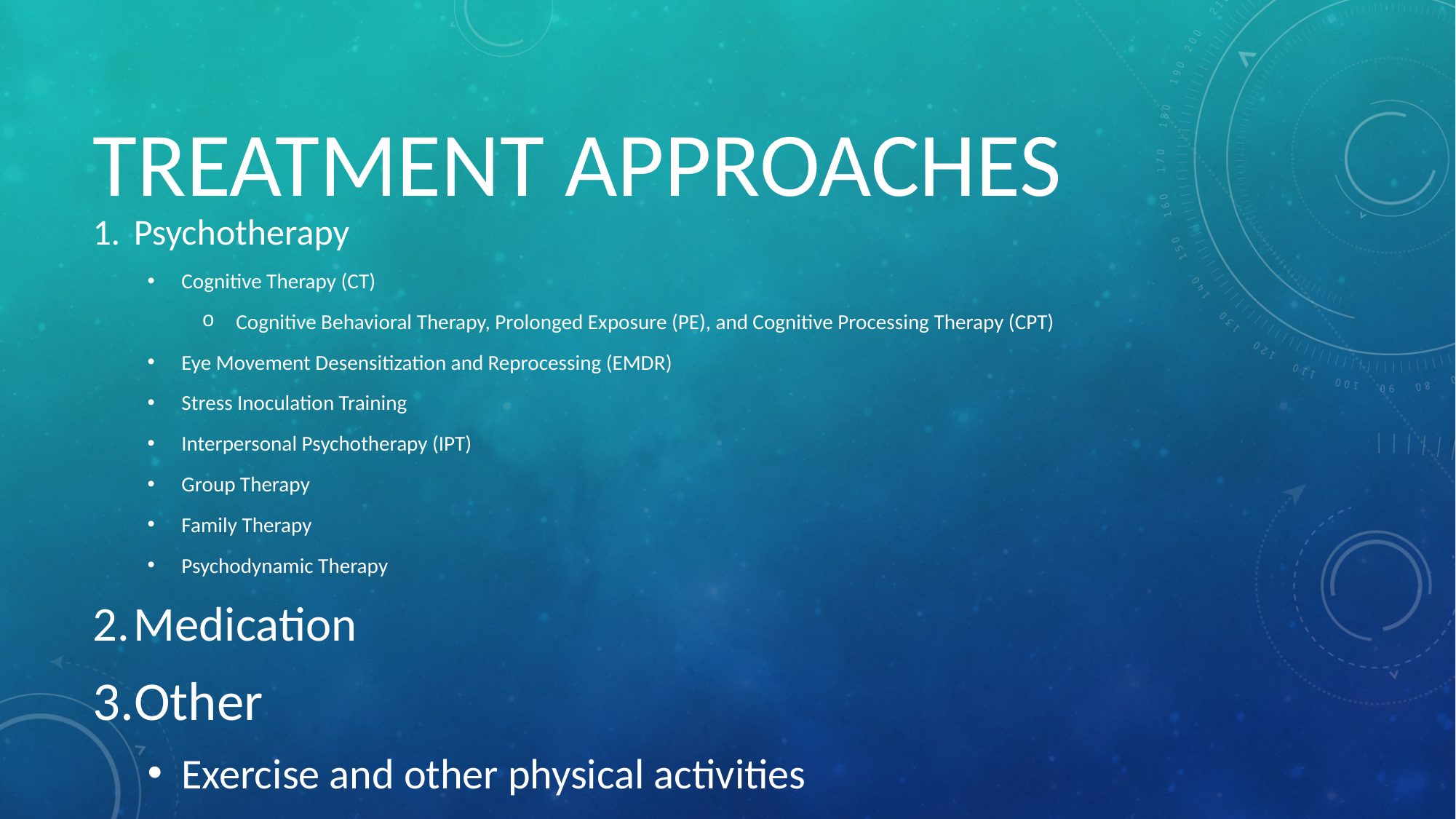

# Treatment Approaches

Psychotherapy
Cognitive Therapy (CT)
Cognitive Behavioral Therapy, Prolonged Exposure (PE), and Cognitive Processing Therapy (CPT)
Eye Movement Desensitization and Reprocessing (EMDR)
Stress Inoculation Training
Interpersonal Psychotherapy (IPT)
Group Therapy
Family Therapy
Psychodynamic Therapy
Medication
Other
Exercise and other physical activities